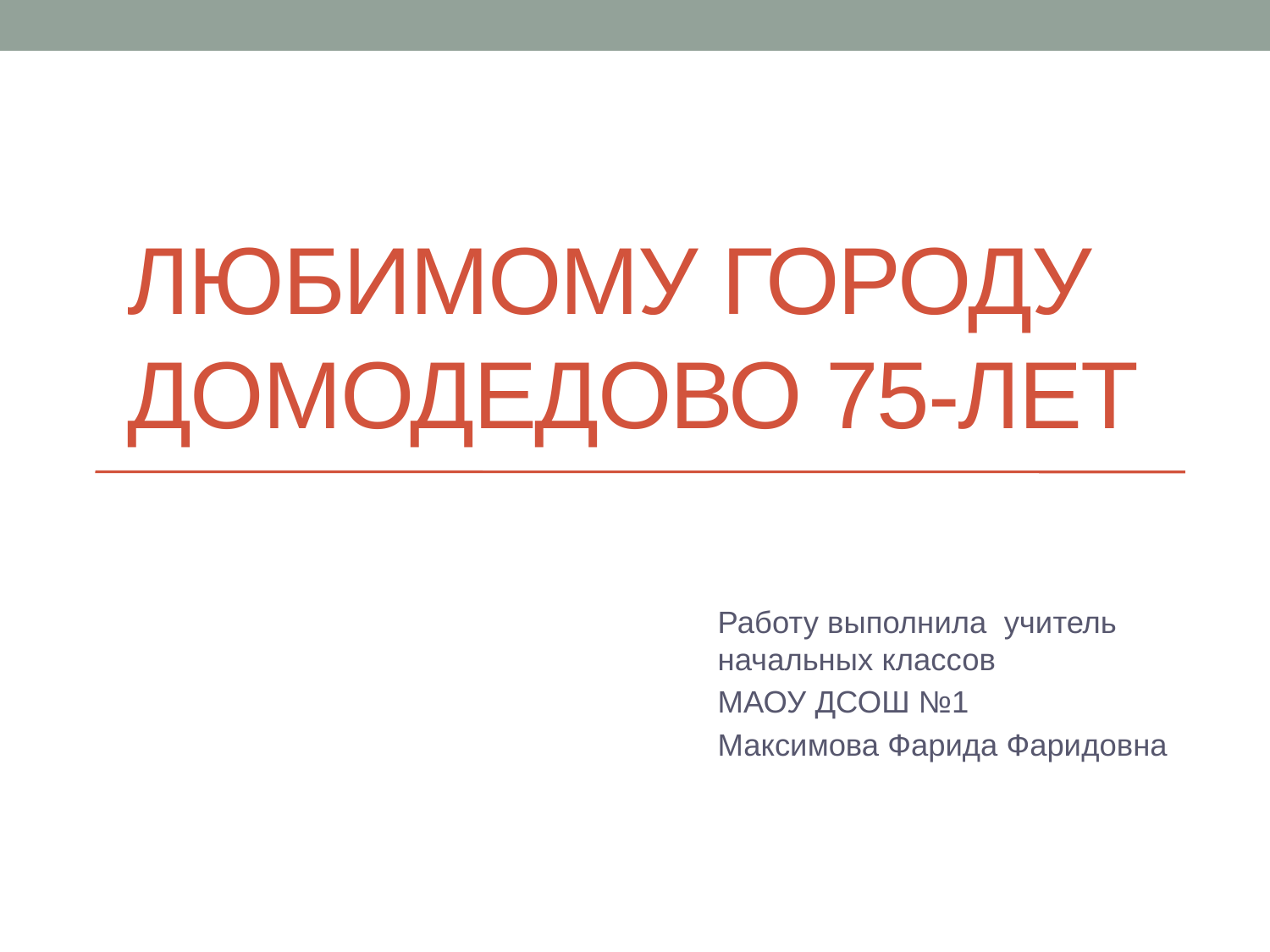

# Любимому городу Домодедово 75-лет
Работу выполнила  учитель начальных классов
МАОУ ДСОШ №1
Максимова Фарида Фаридовна